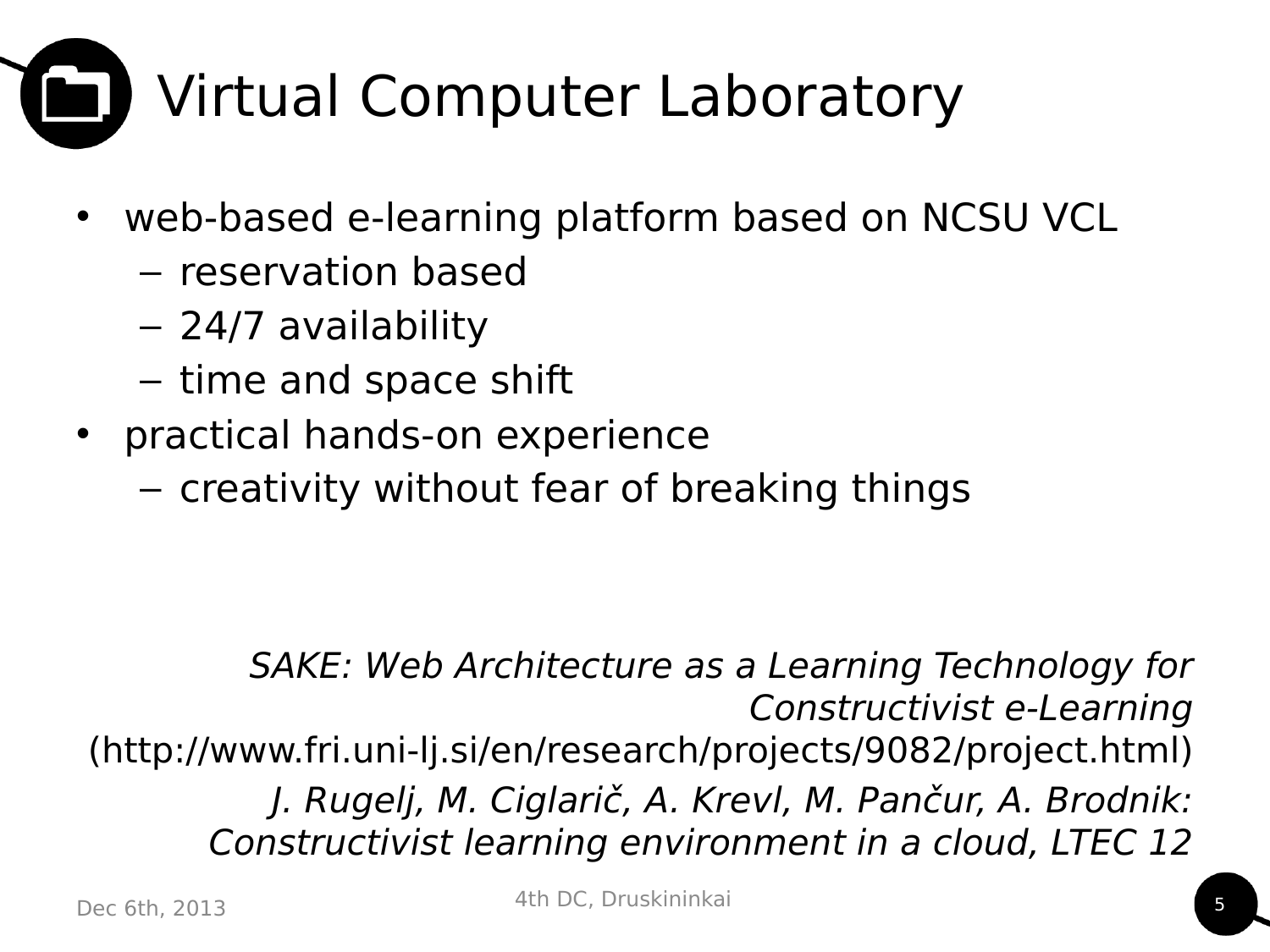

# Virtual Computer Laboratory
web-based e-learning platform based on NCSU VCL
reservation based
24/7 availability
time and space shift
practical hands-on experience
creativity without fear of breaking things

SAKE: Web Architecture as a Learning Technology for Constructivist e-Learning (http://www.fri.uni-lj.si/en/research/projects/9082/project.html)
J. Rugelj, M. Ciglarič, A. Krevl, M. Pančur, A. Brodnik: Constructivist learning environment in a cloud, LTEC 12
4th DC, Druskininkai
5
Dec 6th, 2013